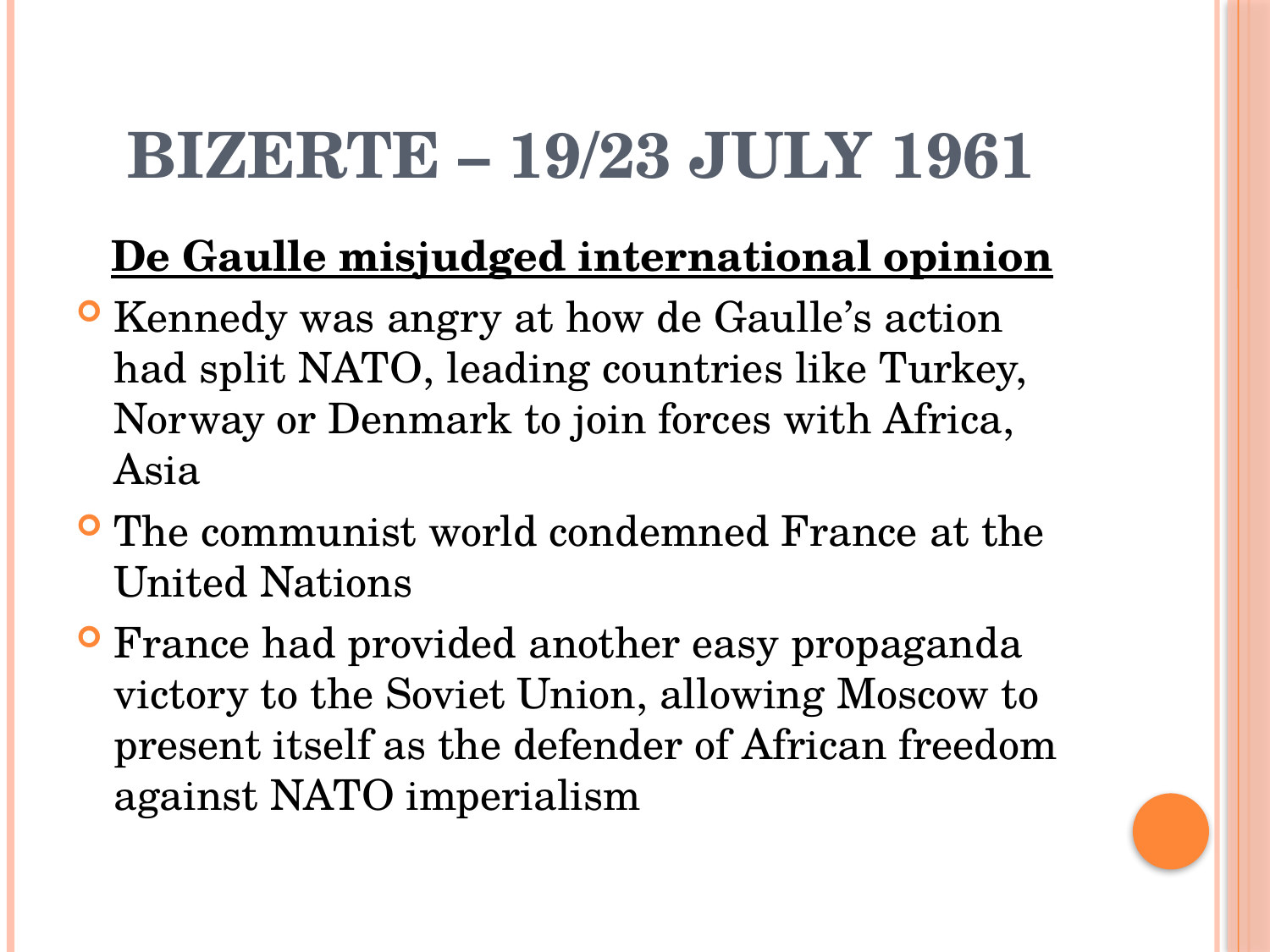

# BIZERTE – 19/23 JULY 1961
De Gaulle misjudged international opinion
Kennedy was angry at how de Gaulle’s action had split NATO, leading countries like Turkey, Norway or Denmark to join forces with Africa, Asia
The communist world condemned France at the United Nations
France had provided another easy propaganda victory to the Soviet Union, allowing Moscow to present itself as the defender of African freedom against NATO imperialism